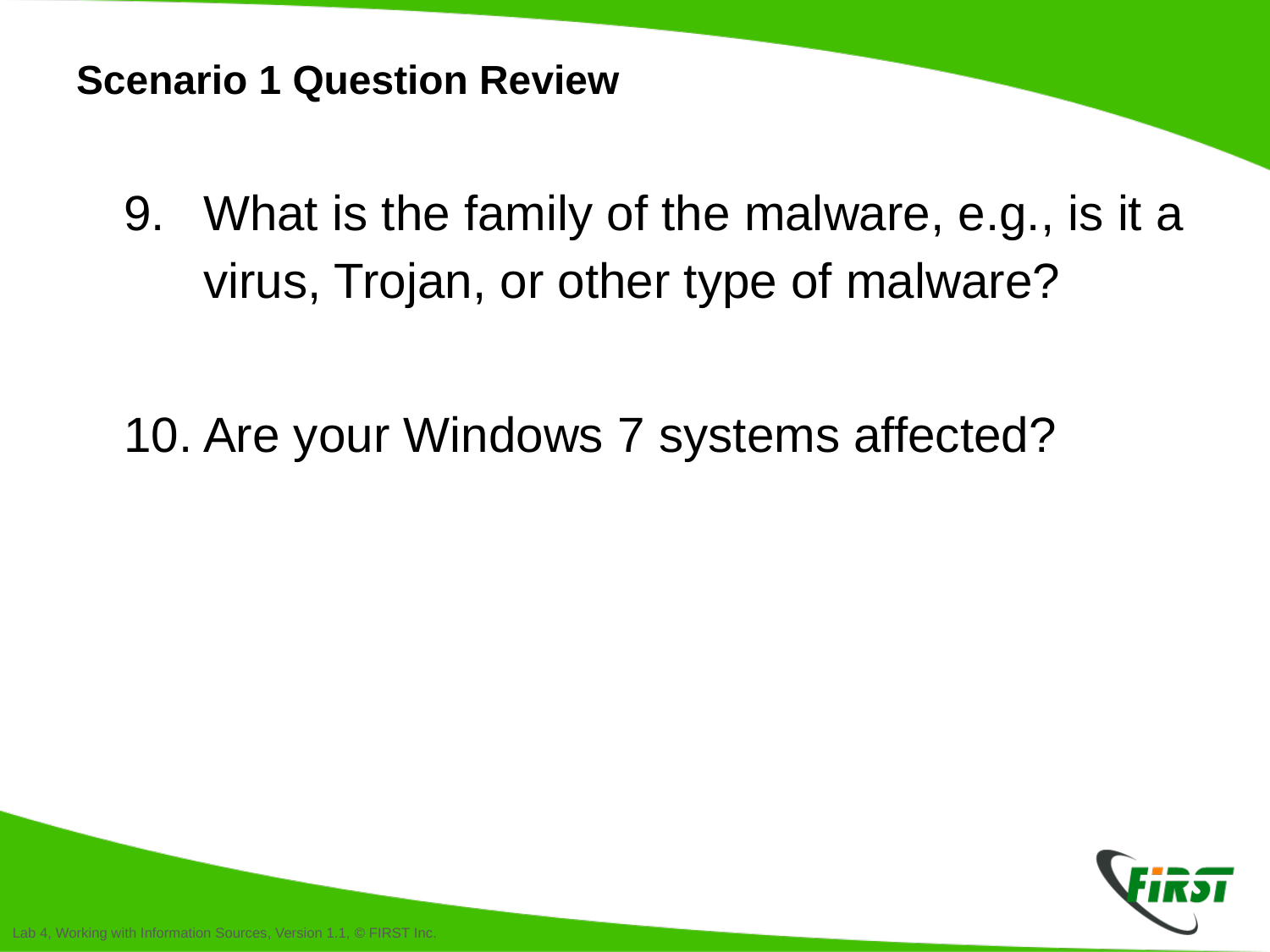

# Scenario 1 Question Review
What is the family of the malware, e.g., is it a virus, Trojan, or other type of malware?

Are your Windows 7 systems affected?